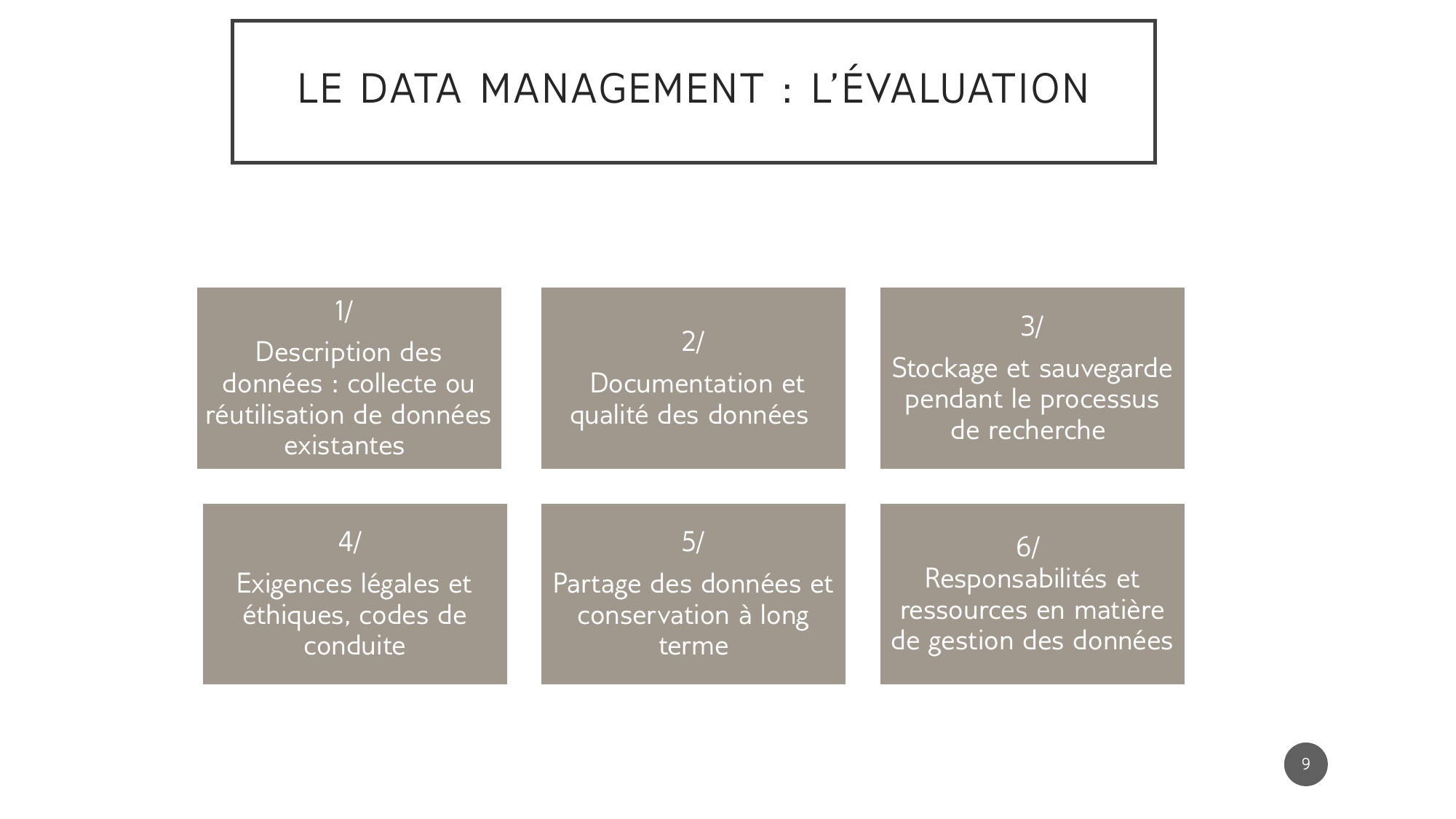

# LE DATA MANAGEMENT : L’ÉVALUATION
1/
Description des données : collecte ou réutilisation de données existantes
2/
 Documentation et qualité des données
3/
Stockage et sauvegarde pendant le processus de recherche
4/
Exigences légales et éthiques, codes de conduite
5/
Partage des données et conservation à long terme
6/
Responsabilités et ressources en matière de gestion des données
9
22/03/2022